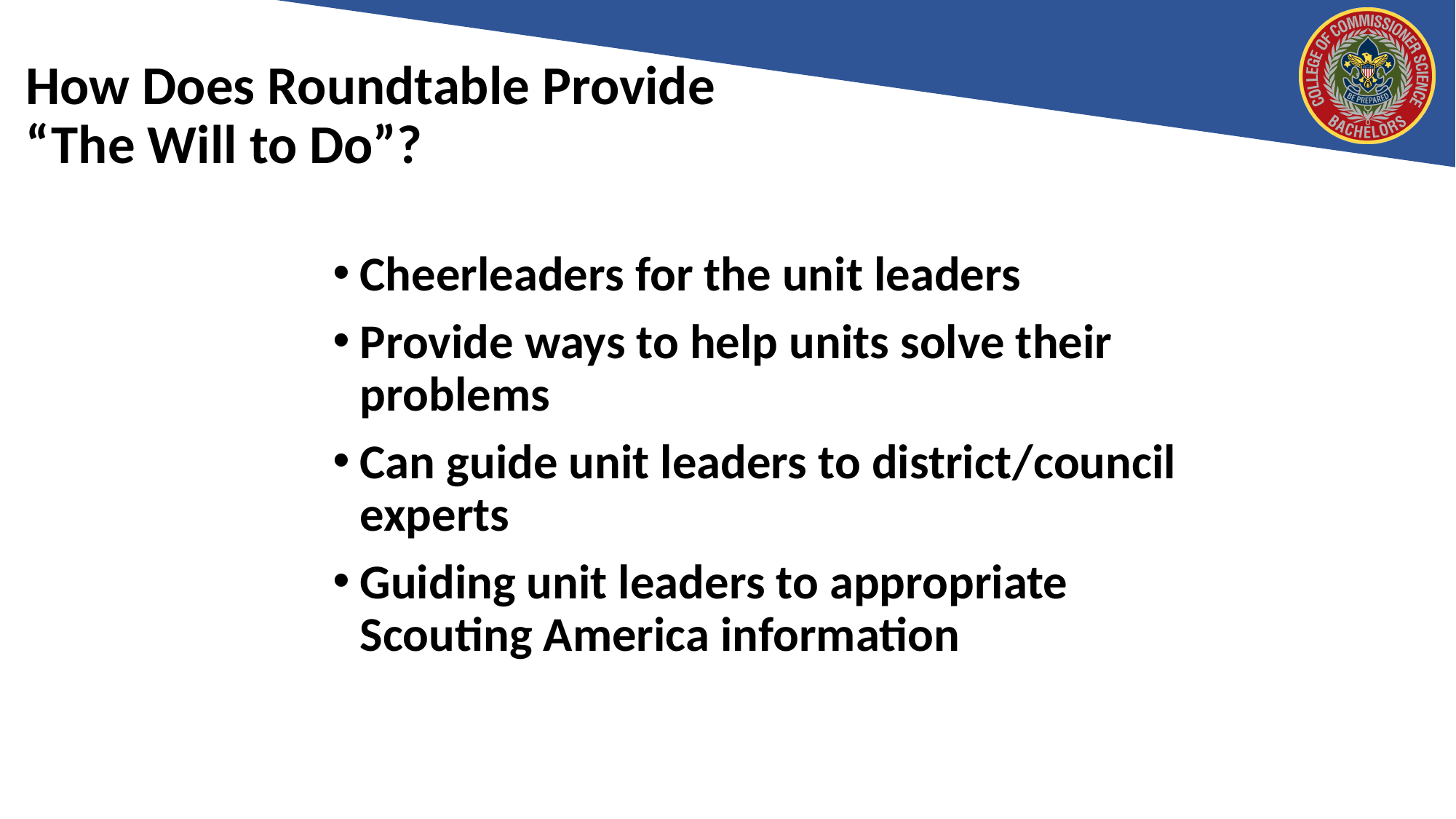

# How Does Roundtable Provide “The Will to Do”?
Cheerleaders for the unit leaders
Provide ways to help units solve their problems
Can guide unit leaders to district/council experts
Guiding unit leaders to appropriate Scouting America information